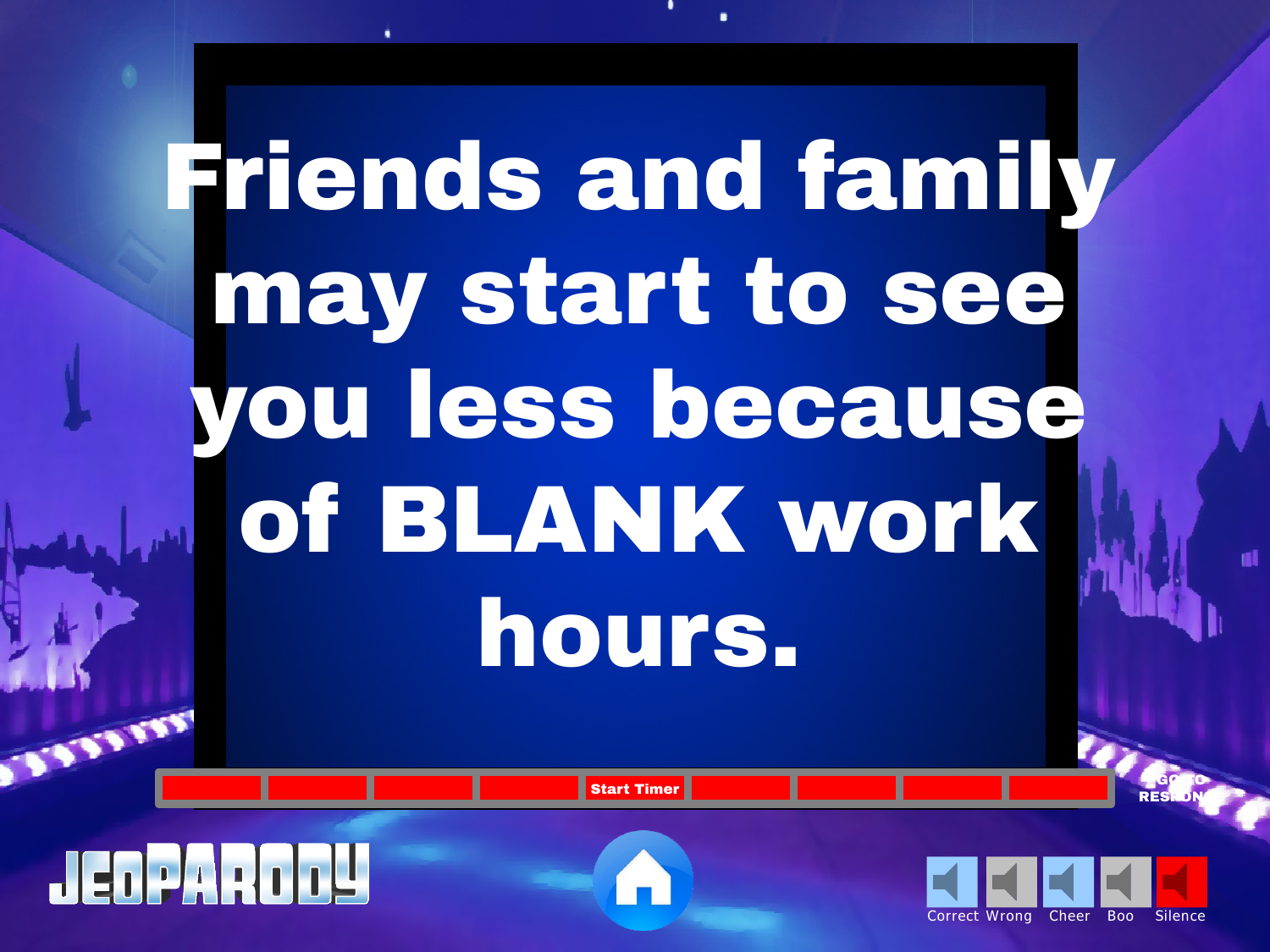

Friends and family may start to see you less because of BLANK work hours.